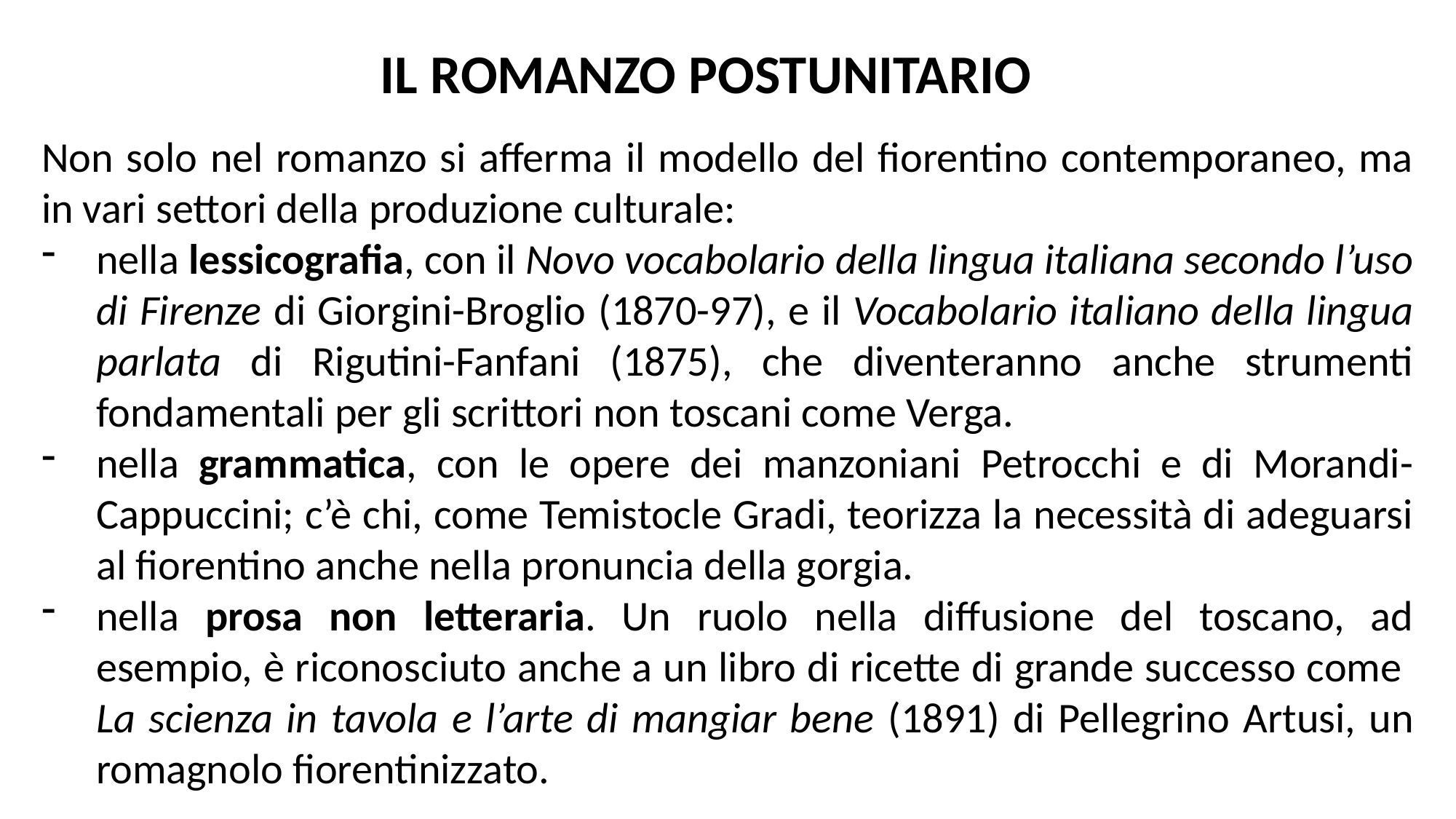

IL ROMANZO POSTUNITARIO
Non solo nel romanzo si afferma il modello del fiorentino contemporaneo, ma in vari settori della produzione culturale:
nella lessicografia, con il Novo vocabolario della lingua italiana secondo l’uso di Firenze di Giorgini-Broglio (1870-97), e il Vocabolario italiano della lingua parlata di Rigutini-Fanfani (1875), che diventeranno anche strumenti fondamentali per gli scrittori non toscani come Verga.
nella grammatica, con le opere dei manzoniani Petrocchi e di Morandi-Cappuccini; c’è chi, come Temistocle Gradi, teorizza la necessità di adeguarsi al fiorentino anche nella pronuncia della gorgia.
nella prosa non letteraria. Un ruolo nella diffusione del toscano, ad esempio, è riconosciuto anche a un libro di ricette di grande successo come  La scienza in tavola e l’arte di mangiar bene (1891) di Pellegrino Artusi, un romagnolo fiorentinizzato.